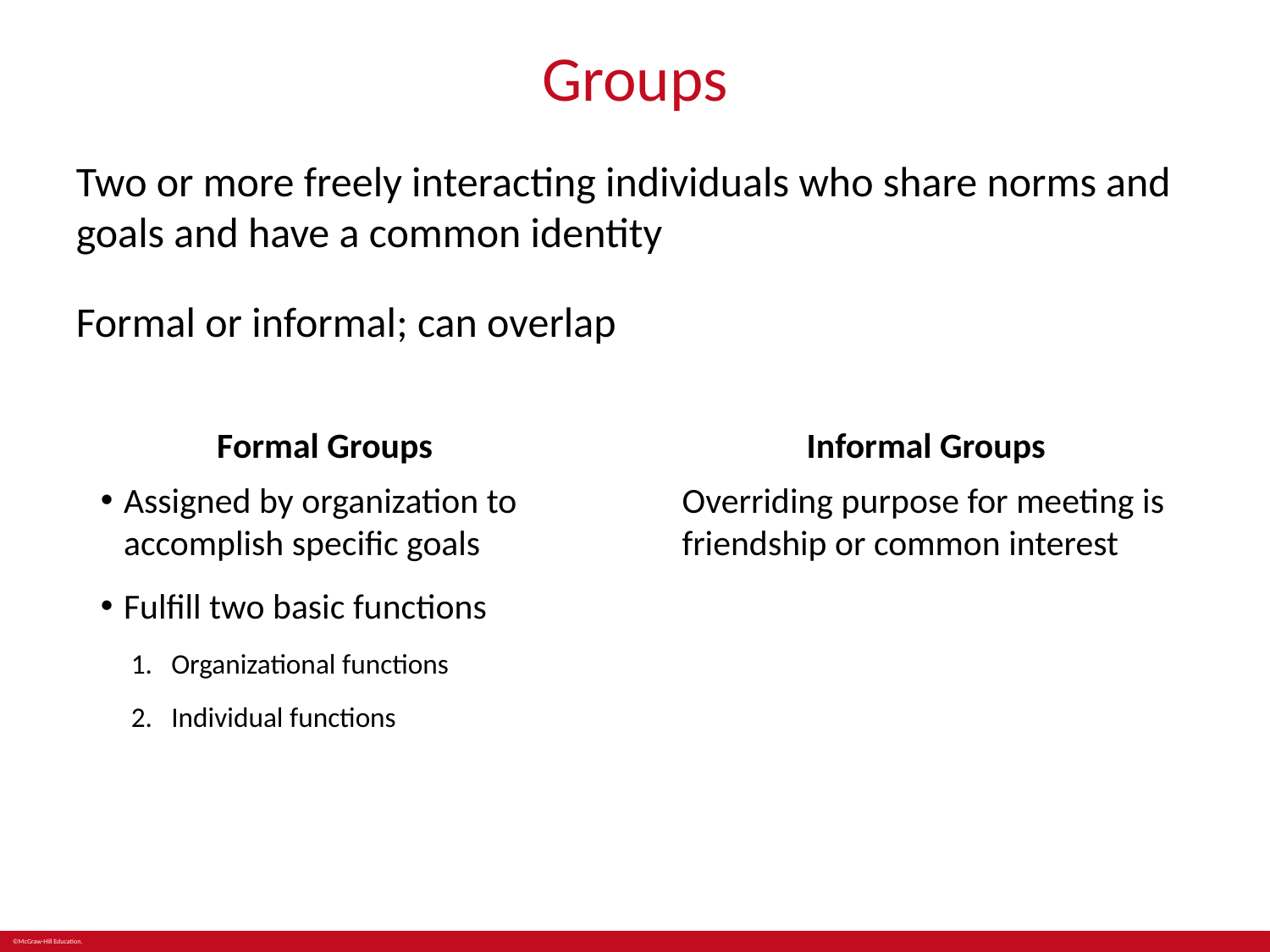

# Groups
Two or more freely interacting individuals who share norms and goals and have a common identity

Formal or informal; can overlap
Formal Groups
Informal Groups
Assigned by organization to accomplish specific goals
Fulfill two basic functions
Organizational functions
Individual functions
Overriding purpose for meeting is friendship or common interest